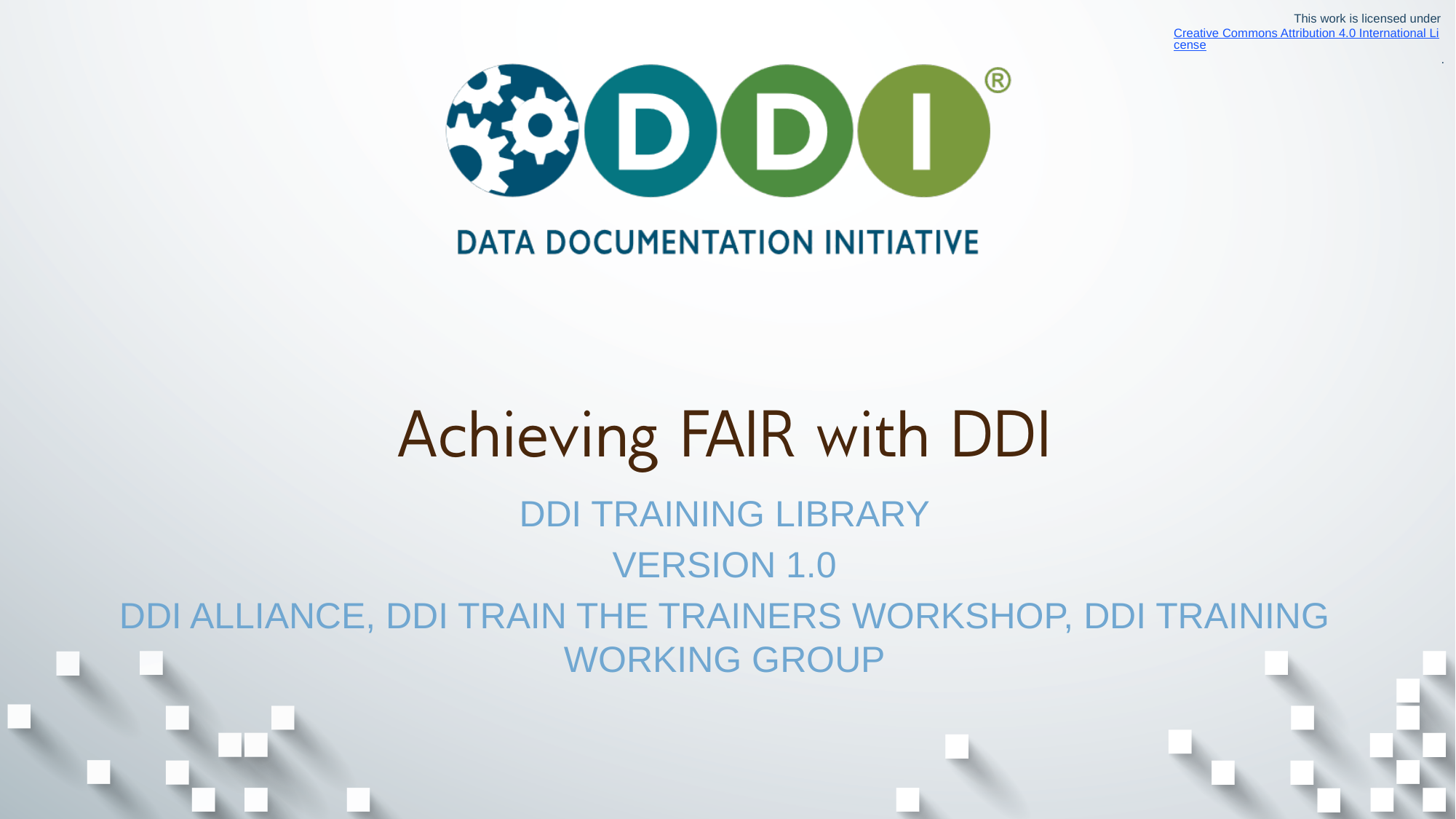

# Achieving FAIR with DDI
DDI Training Library
Version 1.0
DDI Alliance, DDI Train the Trainers Workshop, DDI Training Working Group